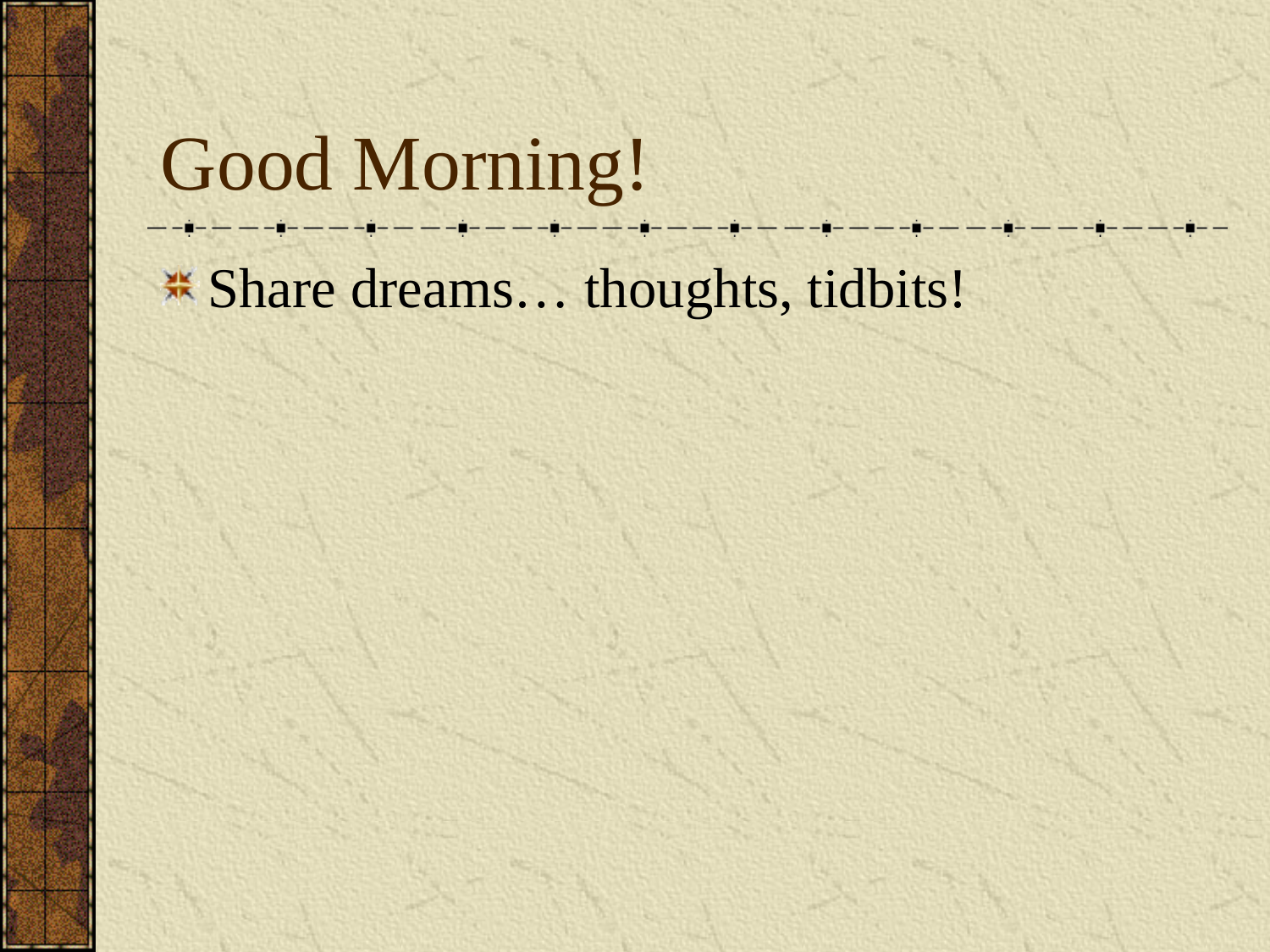

# Good Morning!
Share dreams… thoughts, tidbits!